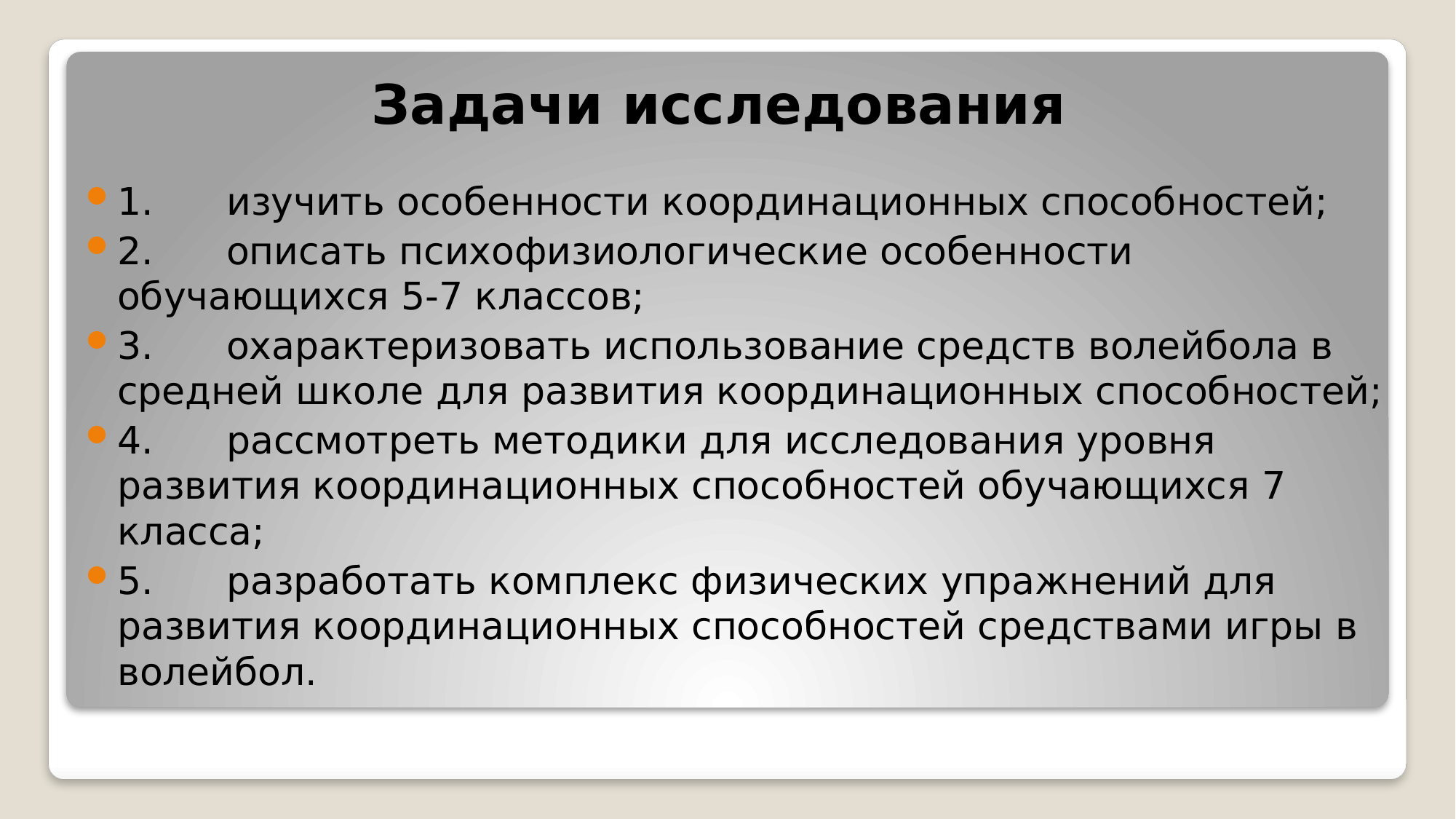

# Задачи исследования
1.	изучить особенности координационных способностей;
2.	описать психофизиологические особенности обучающихся 5-7 классов;
3.	охарактеризовать использование средств волейбола в средней школе для развития координационных способностей;
4.	рассмотреть методики для исследования уровня развития координационных способностей обучающихся 7 класса;
5.	разработать комплекс физических упражнений для развития координационных способностей средствами игры в волейбол.